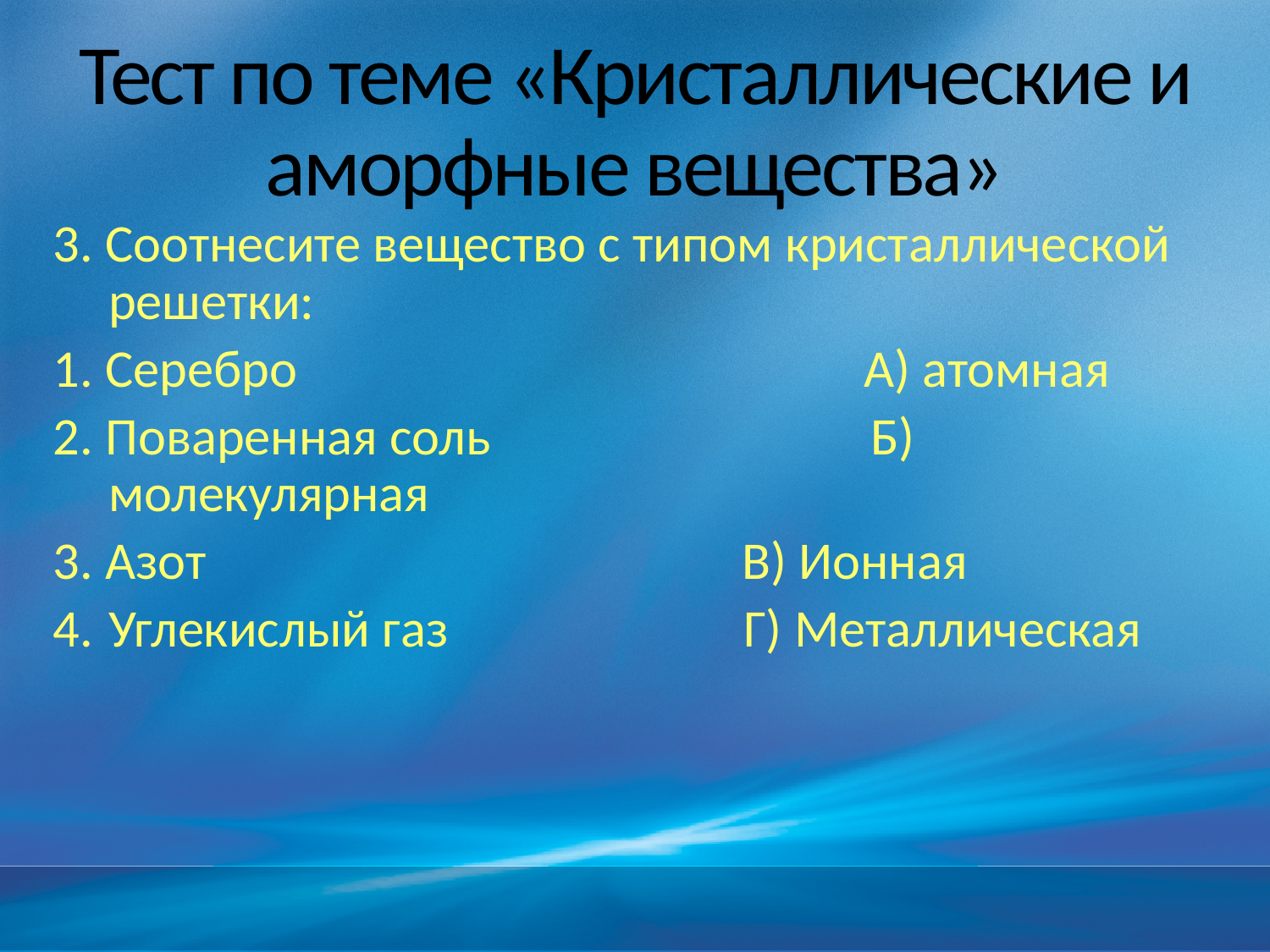

# Тест по теме «Кристаллические и аморфные вещества»
3. Соотнесите вещество с типом кристаллической решетки:
1. Серебро                		          А) атомная
2. Поваренная соль			Б) молекулярная
3. Азот 			                     В) Ионная
4.	Углекислый газ			Г) Металлическая